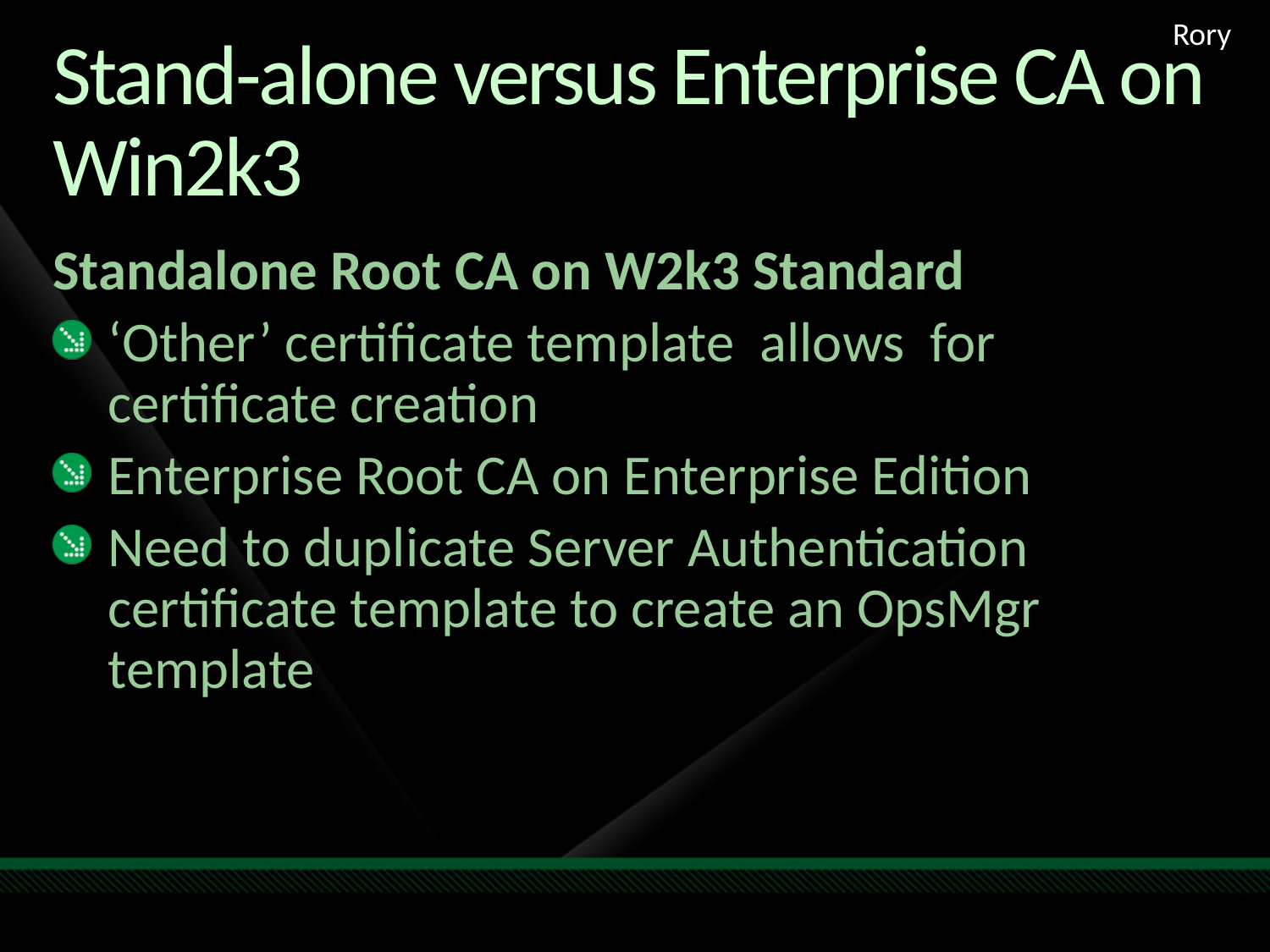

Rory
# Stand-alone versus Enterprise CA on Win2k3
Standalone Root CA on W2k3 Standard
‘Other’ certificate template  allows  for certificate creation
Enterprise Root CA on Enterprise Edition
Need to duplicate Server Authentication certificate template to create an OpsMgr template